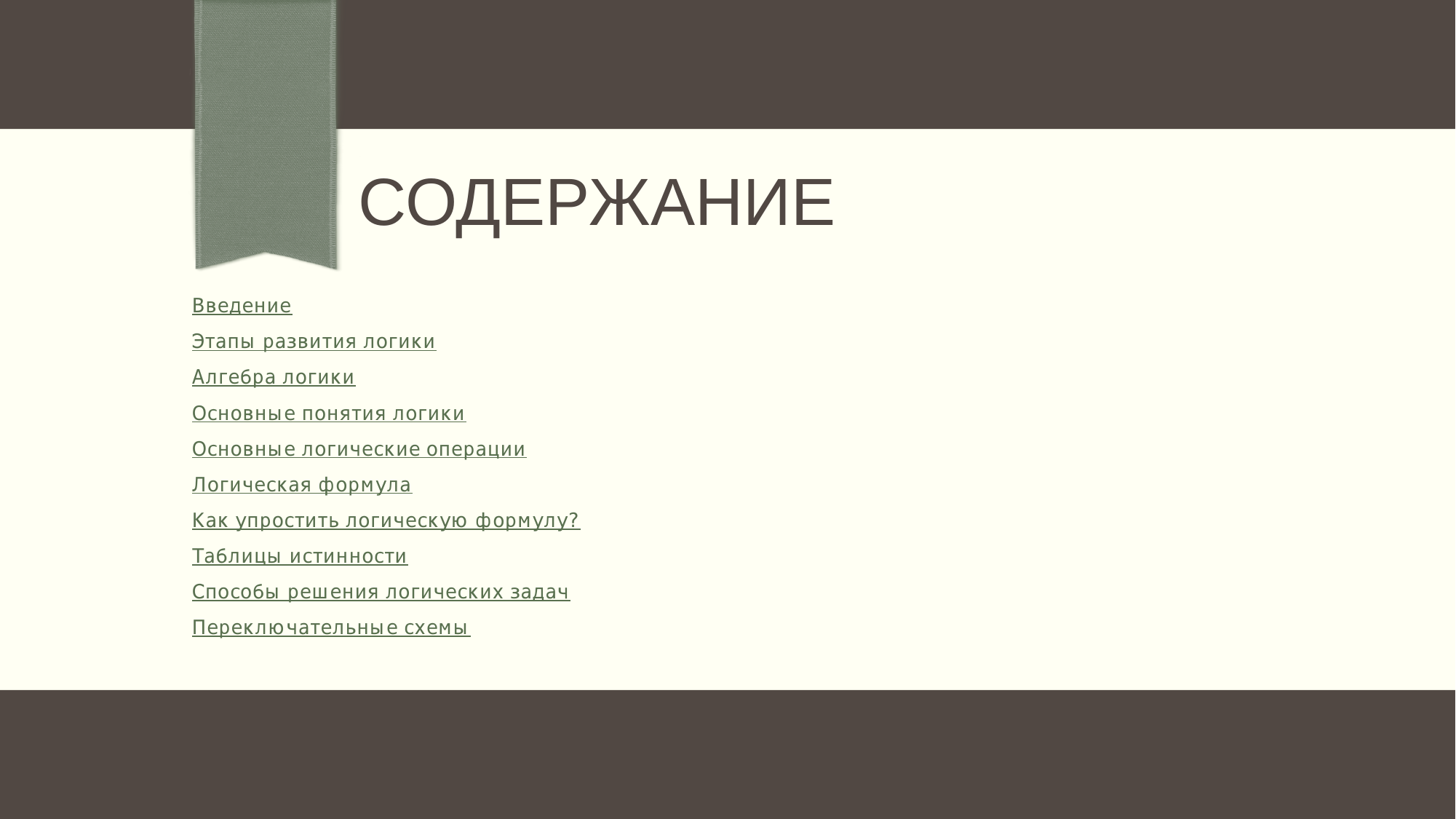

# Содержание
Введение
Этапы развития логики
Алгебра логики
Основные понятия логики
Основные логические операции
Логическая формула
Как упростить логическую формулу?
Таблицы истинности
Способы решения логических задач
Переключательные схемы